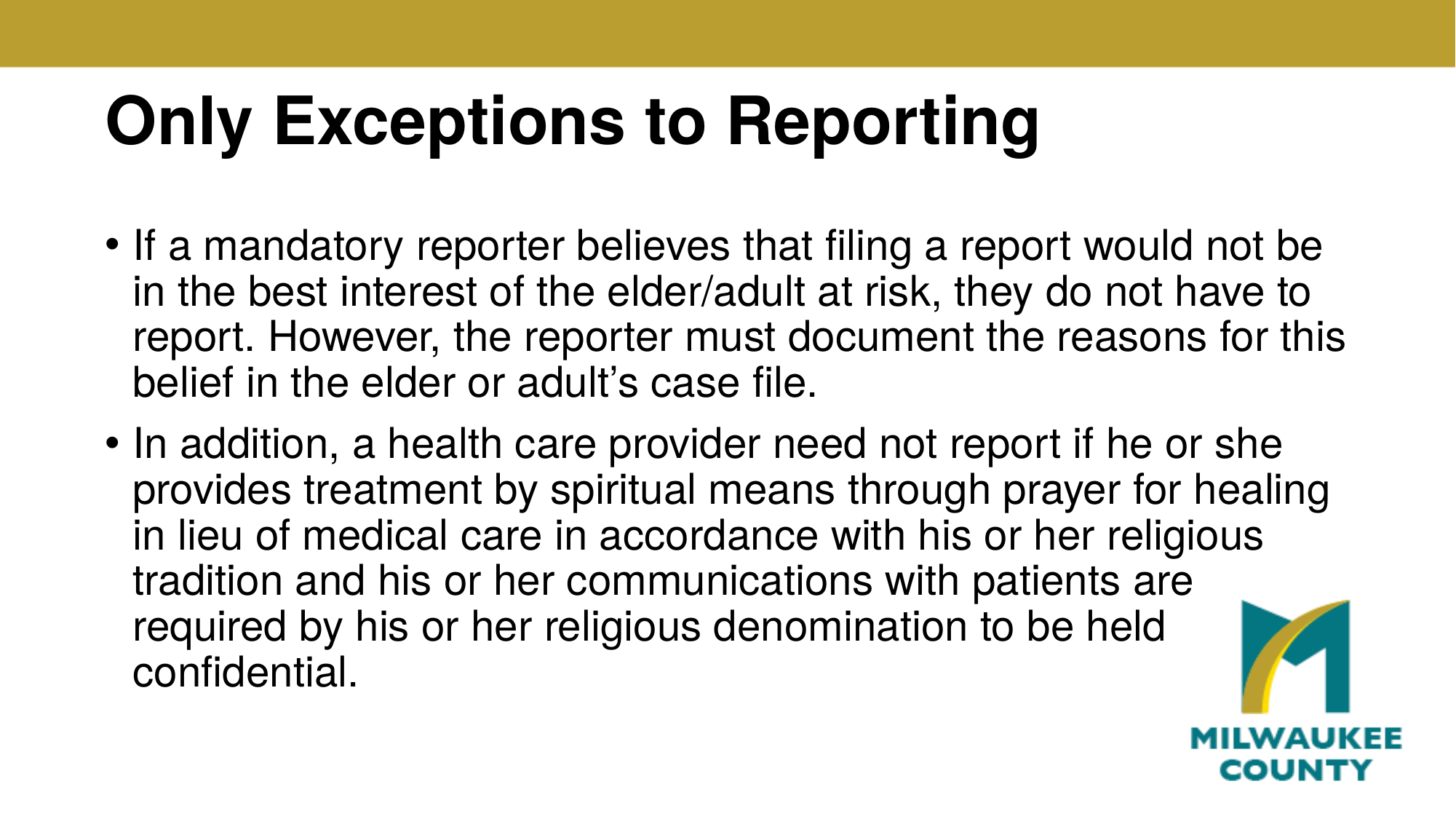

# Only Exceptions to Reporting
If a mandatory reporter believes that filing a report would not be in the best interest of the elder/adult at risk, they do not have to report. However, the reporter must document the reasons for this belief in the elder or adult’s case file.
In addition, a health care provider need not report if he or she provides treatment by spiritual means through prayer for healing in lieu of medical care in accordance with his or her religious tradition and his or her communications with patients are required by his or her religious denomination to be held confidential.